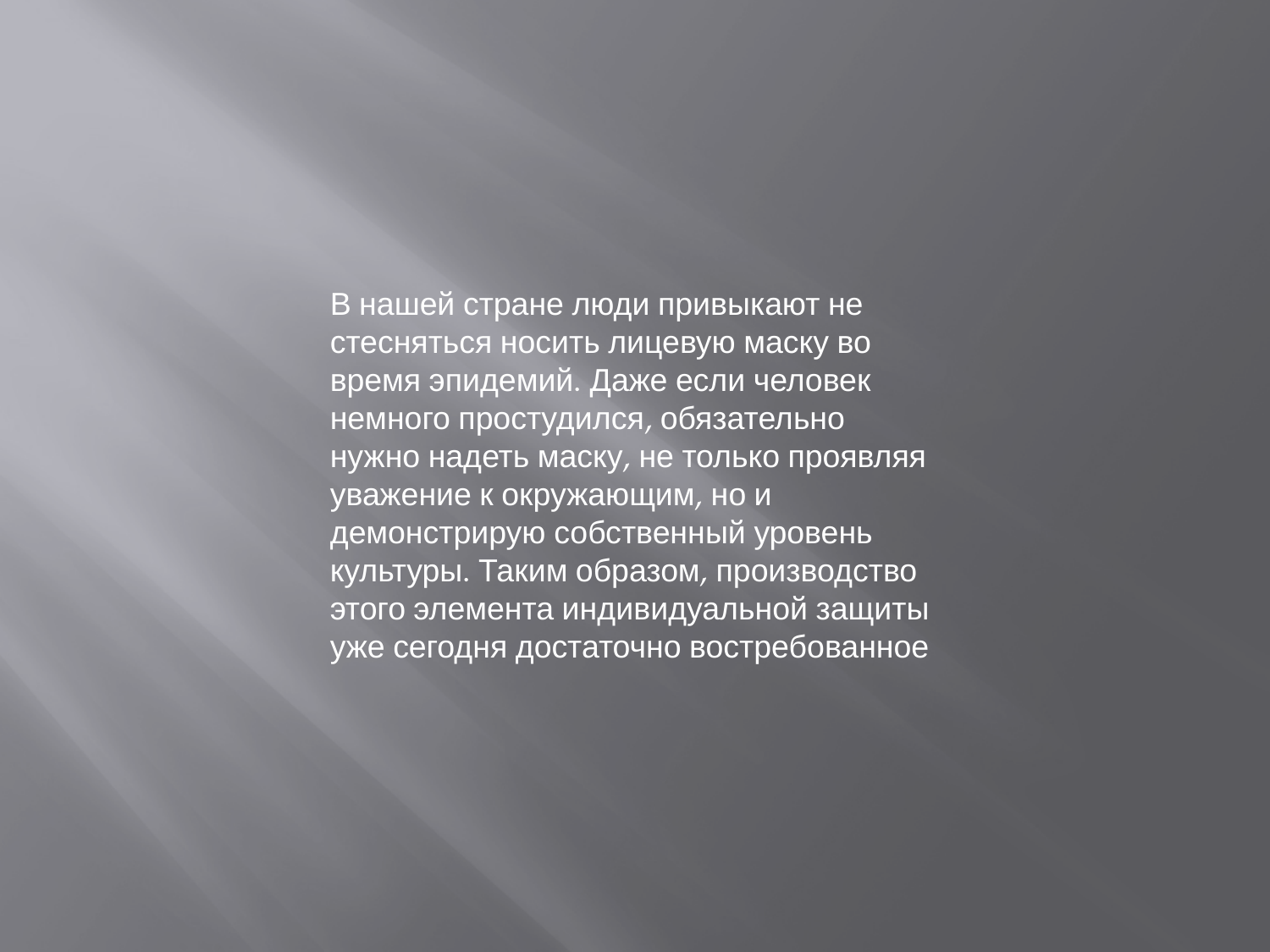

В нашей стране люди привыкают не стесняться носить лицевую маску во время эпидемий. Даже если человек немного простудился, обязательно нужно надеть маску, не только проявляя уважение к окружающим, но и демонстрирую собственный уровень культуры. Таким образом, производство этого элемента индивидуальной защиты уже сегодня достаточно востребованное